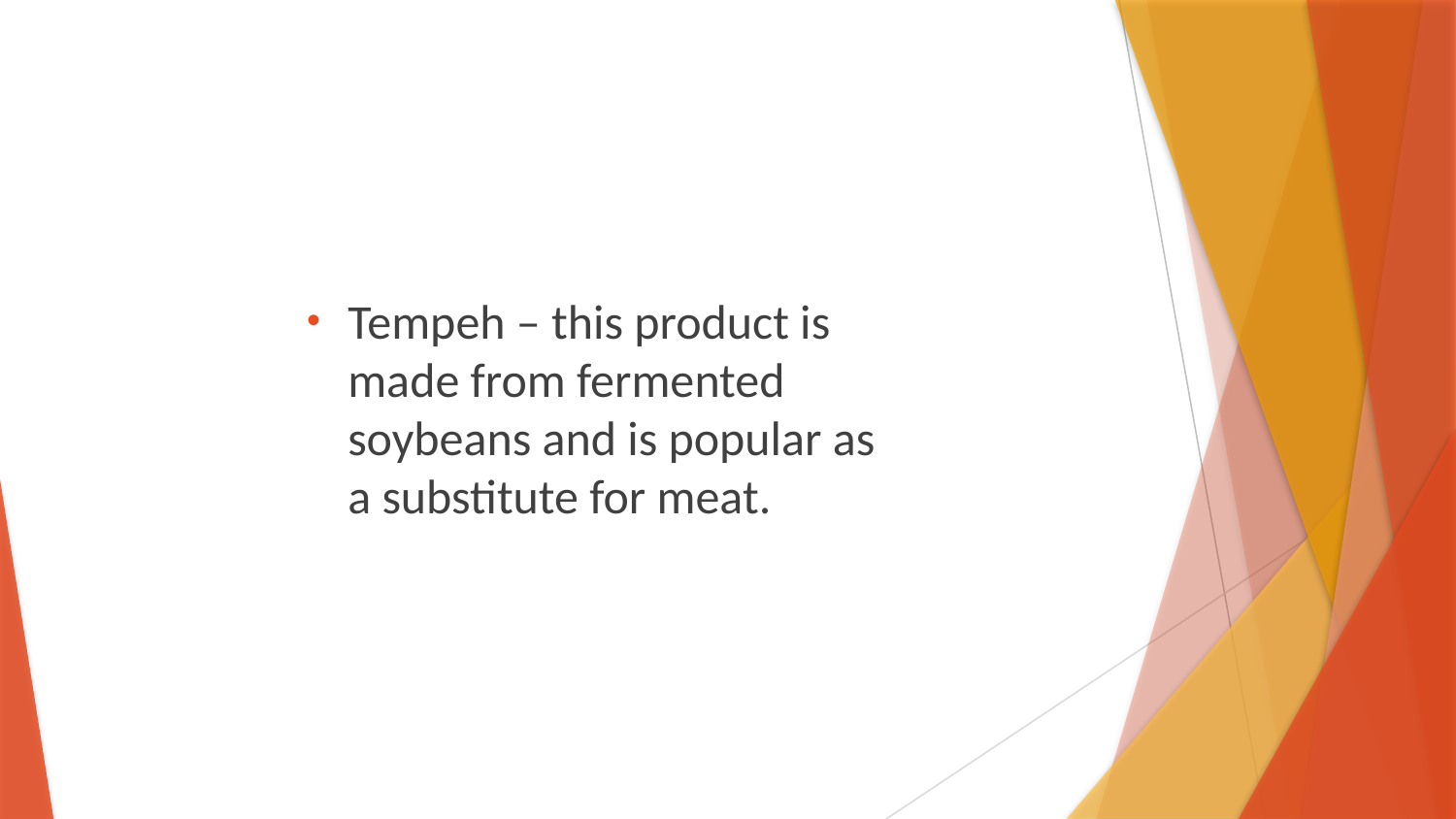

Tempeh – this product is made from fermented soybeans and is popular as a substitute for meat.